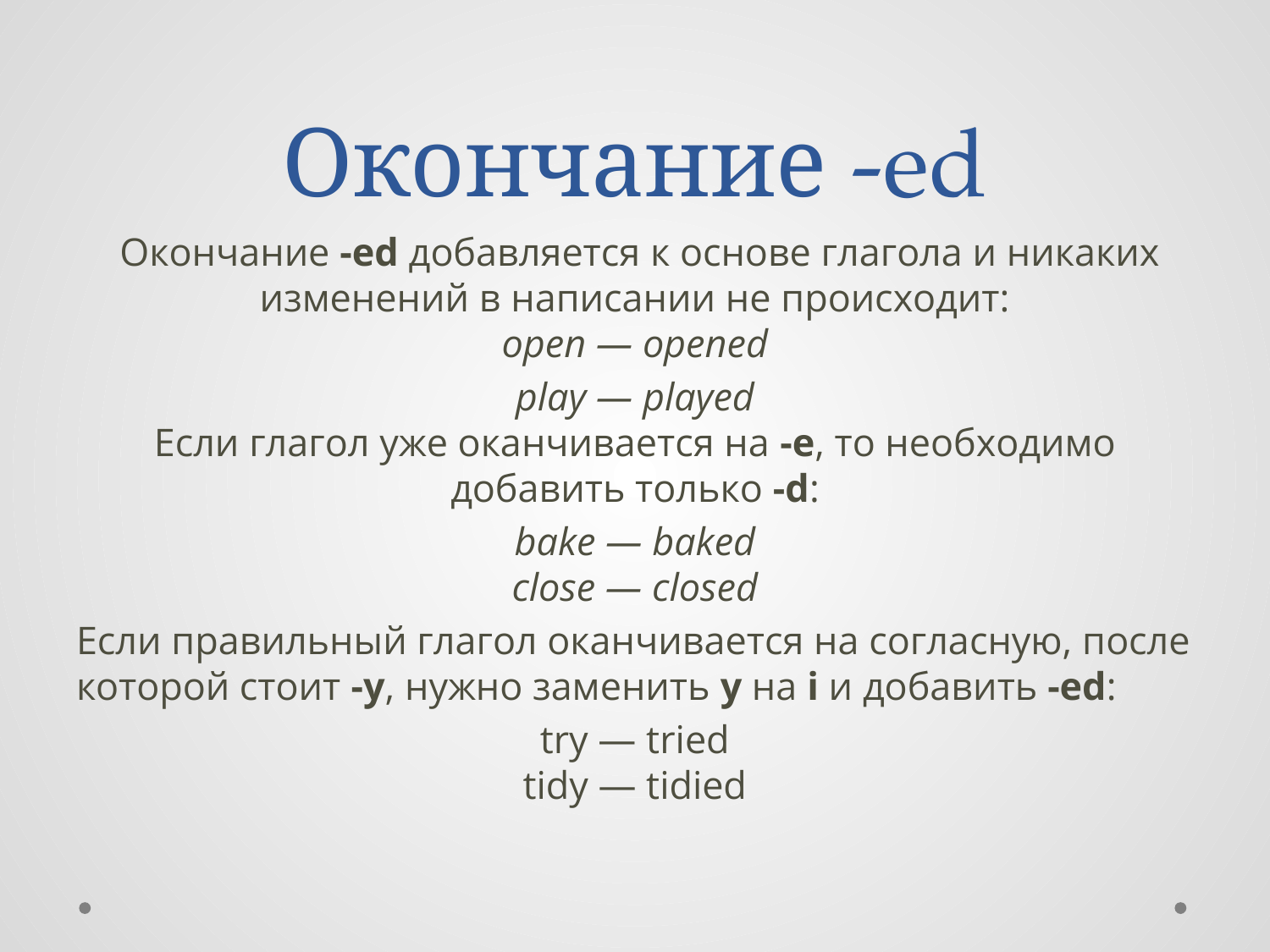

# Окончание -ed
 Окончание -ed добавляется к основе глагола и никаких изменений в написании не происходит:
open — opened
play — played
Если глагол уже оканчивается на -e, то необходимо добавить только -d:
bake — baked
close — closed
Если правильный глагол оканчивается на согласную, после которой стоит -y, нужно заменить y на i и добавить -ed:
try — tried
tidy — tidied